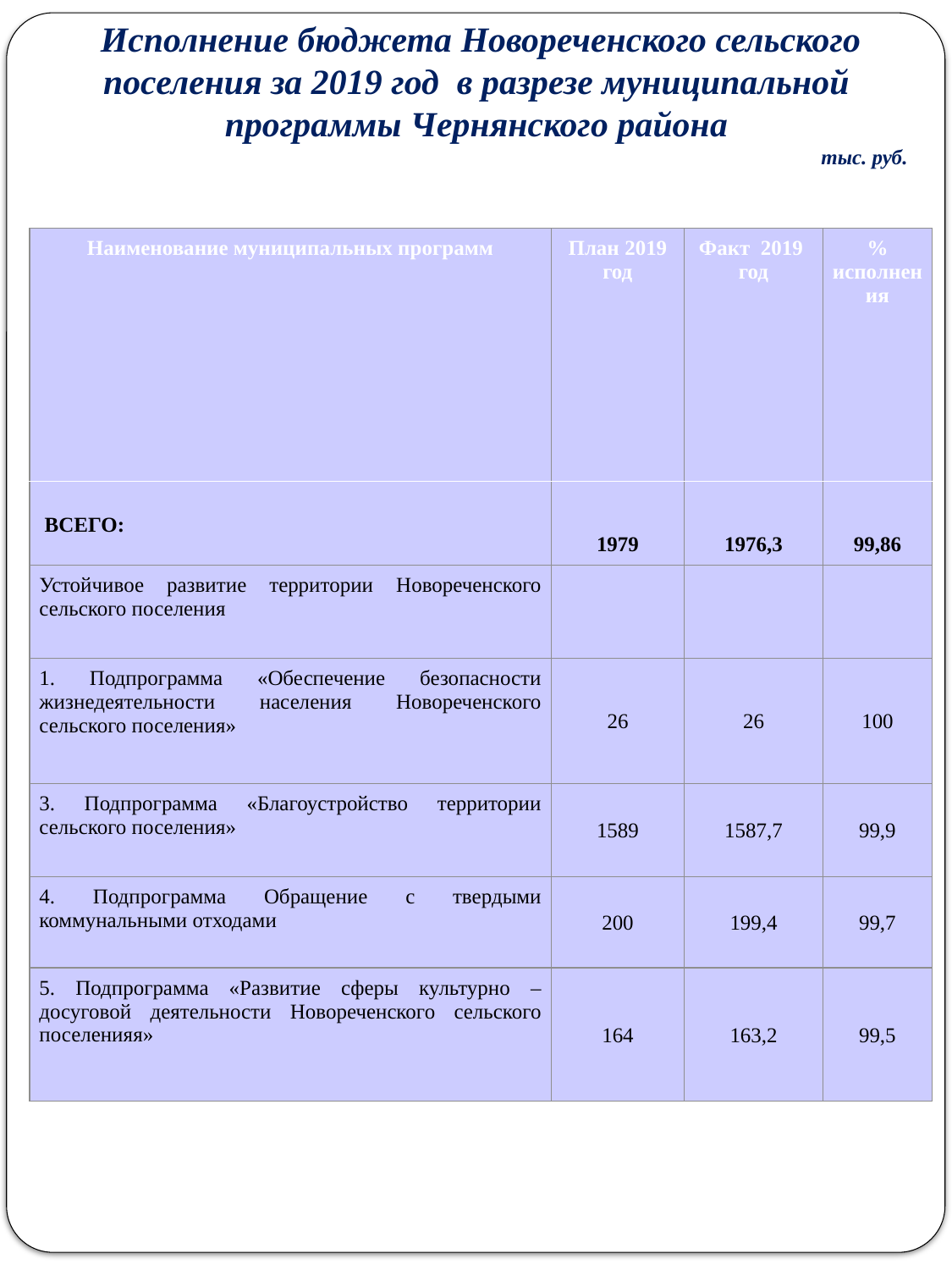

Исполнение бюджета Новореченского сельского поселения за 2019 год  в разрезе муниципальной  программы Чернянского района
                                                                                                                                                 тыс. руб.
| Наименование муниципальных программ | План 2019 год | Факт 2019 год | % исполнения |
| --- | --- | --- | --- |
| ВСЕГО: | 1979 | 1976,3 | 99,86 |
| Устойчивое развитие территории Новореченского сельского поселения |  |  |  |
| 1. Подпрограмма «Обеспечение безопасности жизнедеятельности населения Новореченского сельского поселения» | 26 | 26 | 100 |
| 3. Подпрограмма «Благоустройство территории сельского поселения» | 1589 | 1587,7 | 99,9 |
| 4. Подпрограмма Обращение с твердыми коммунальными отходами | 200 | 199,4 | 99,7 |
| 5. Подпрограмма «Развитие сферы культурно – досуговой деятельности Новореченского сельского поселенияя» | 164 | 163,2 | 99,5 |